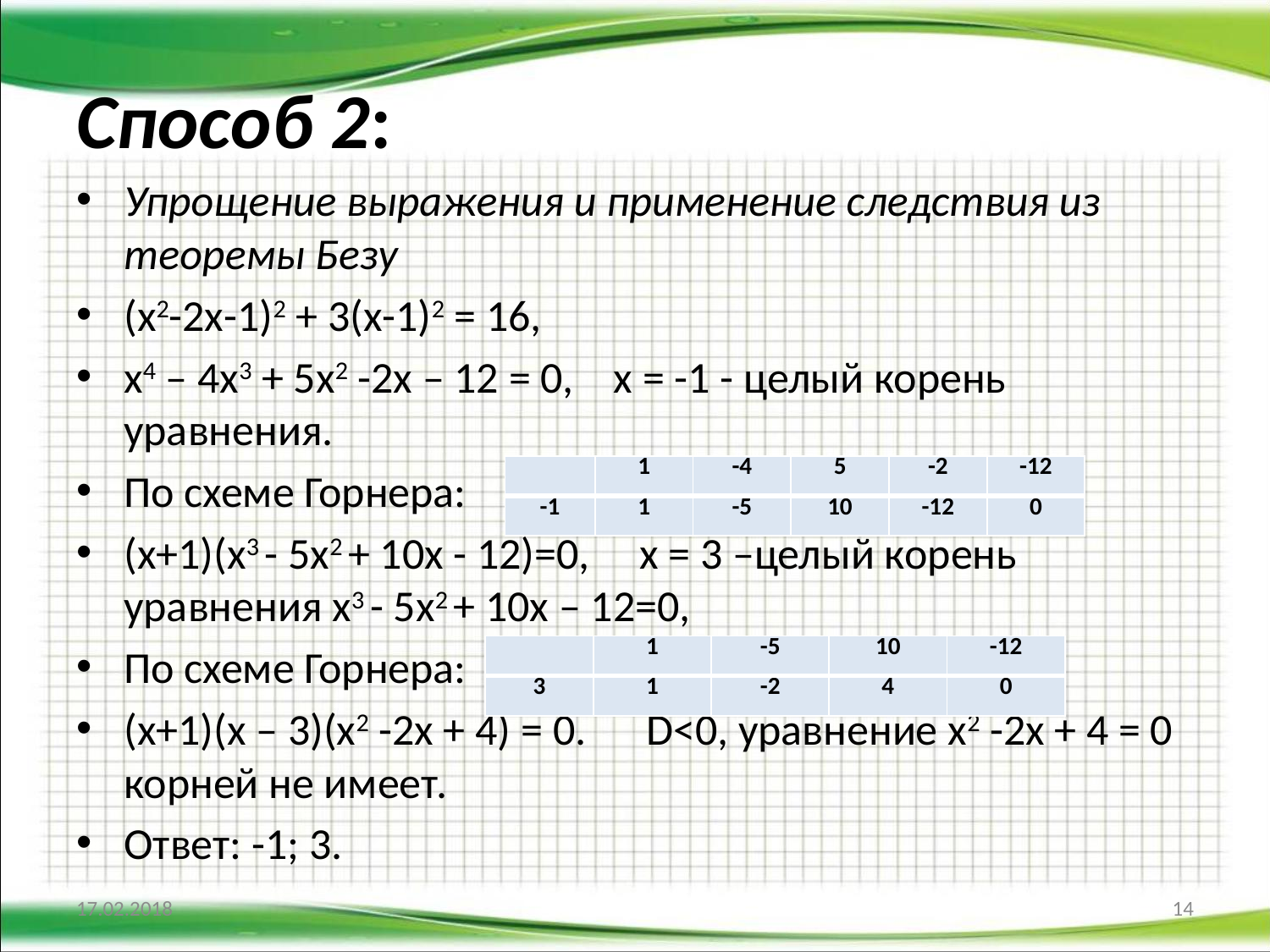

# Способ 2:
Упрощение выражения и применение следствия из теоремы Безу
(х2-2х-1)2 + 3(х-1)2 = 16,
х4 – 4х3 + 5х2 -2х – 12 = 0,    х = -1 - целый корень уравнения.
По схеме Горнера:
(х+1)(х3 - 5х2 + 10х - 12)=0,     х = 3 –целый корень уравнения х3 - 5х2 + 10х – 12=0,
По схеме Горнера:
(х+1)(х – 3)(х2 -2х + 4) = 0.      D<0, уравнение х2 -2х + 4 = 0 корней не имеет.
Ответ: -1; 3.

|  | 1 | -4 | 5 | -2 | -12 |
| --- | --- | --- | --- | --- | --- |
| -1 | 1 | -5 | 10 | -12 | 0 |
|  | 1 | -5 | 10 | -12 |
| --- | --- | --- | --- | --- |
| 3 | 1 | -2 | 4 | 0 |
17.02.2018
14